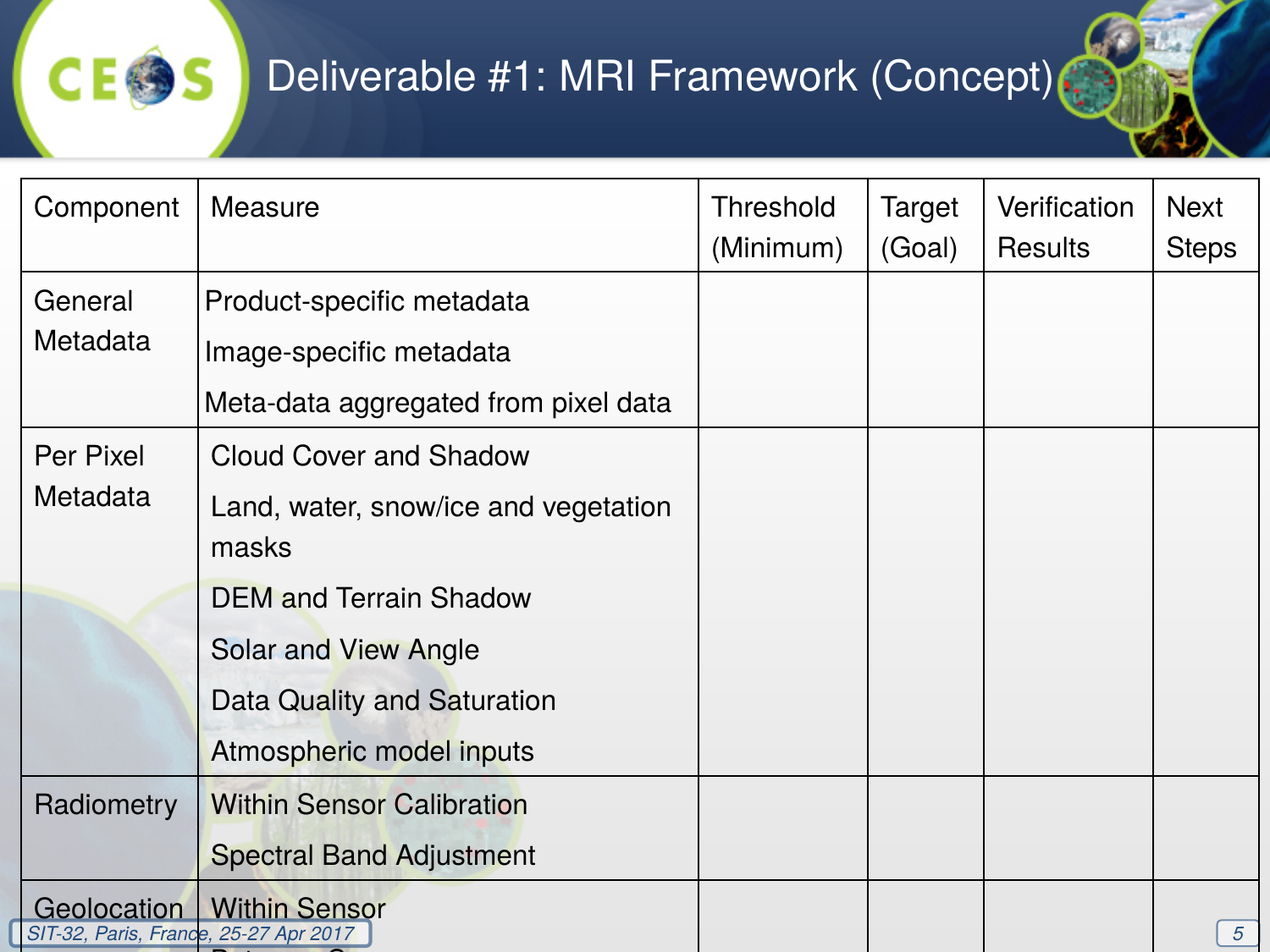

Deliverable #1: MRI Framework (Concept)
| Component | Measure | Threshold (Minimum) | Target (Goal) | Verification Results | Next Steps |
| --- | --- | --- | --- | --- | --- |
| General Metadata | Product-specific metadata Image-specific metadata Meta-data aggregated from pixel data |  |  |  |  |
| Per Pixel Metadata | Cloud Cover and Shadow Land, water, snow/ice and vegetation masks DEM and Terrain Shadow Solar and View Angle Data Quality and Saturation Atmospheric model inputs |  |  |  |  |
| Radiometry | Within Sensor Calibration Spectral Band Adjustment |  |  |  |  |
| Geolocation | Within Sensor Between Sensor |  |  |  |  |
5